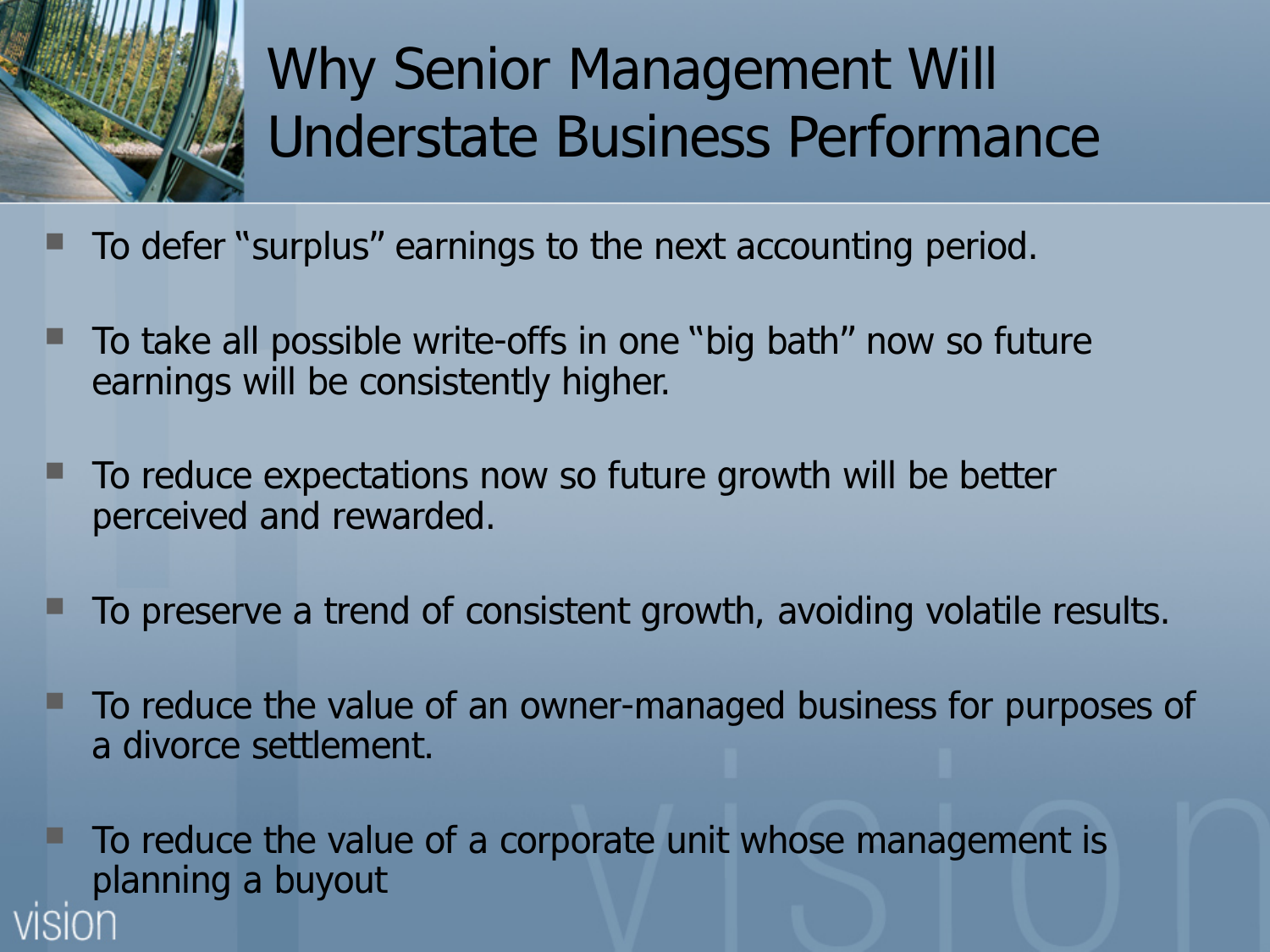

# Why Senior Management Will Understate Business Performance
To defer “surplus” earnings to the next accounting period.

To take all possible write-offs in one “big bath” now so future earnings will be consistently higher.

To reduce expectations now so future growth will be better perceived and rewarded.

To preserve a trend of consistent growth, avoiding volatile results.

To reduce the value of an owner-managed business for purposes of a divorce ­settlement.

To reduce the value of a corporate unit whose management is planning a buyout